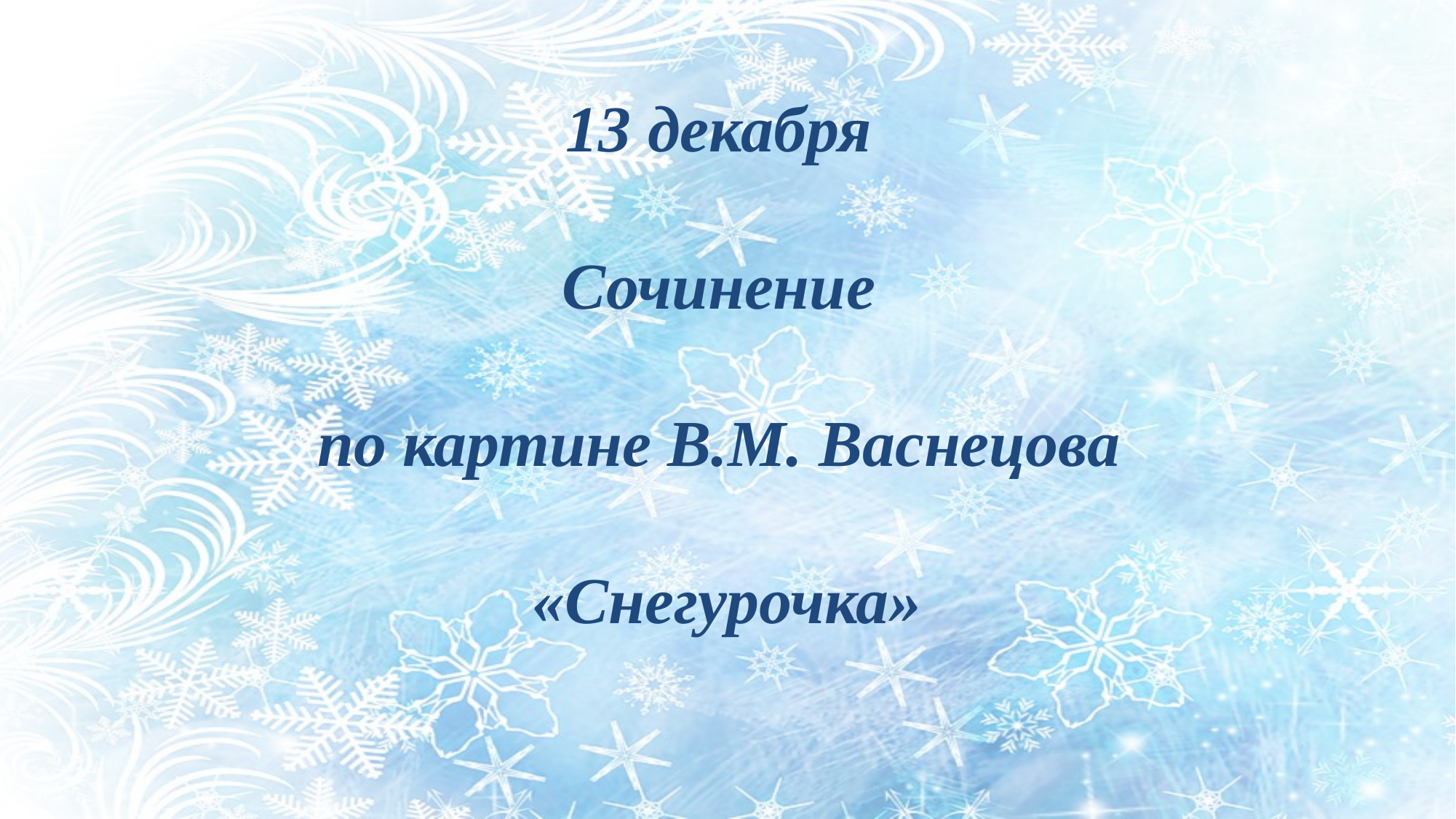

13 декабря

Сочинение

по картине В.М. Васнецова

 «Снегурочка»